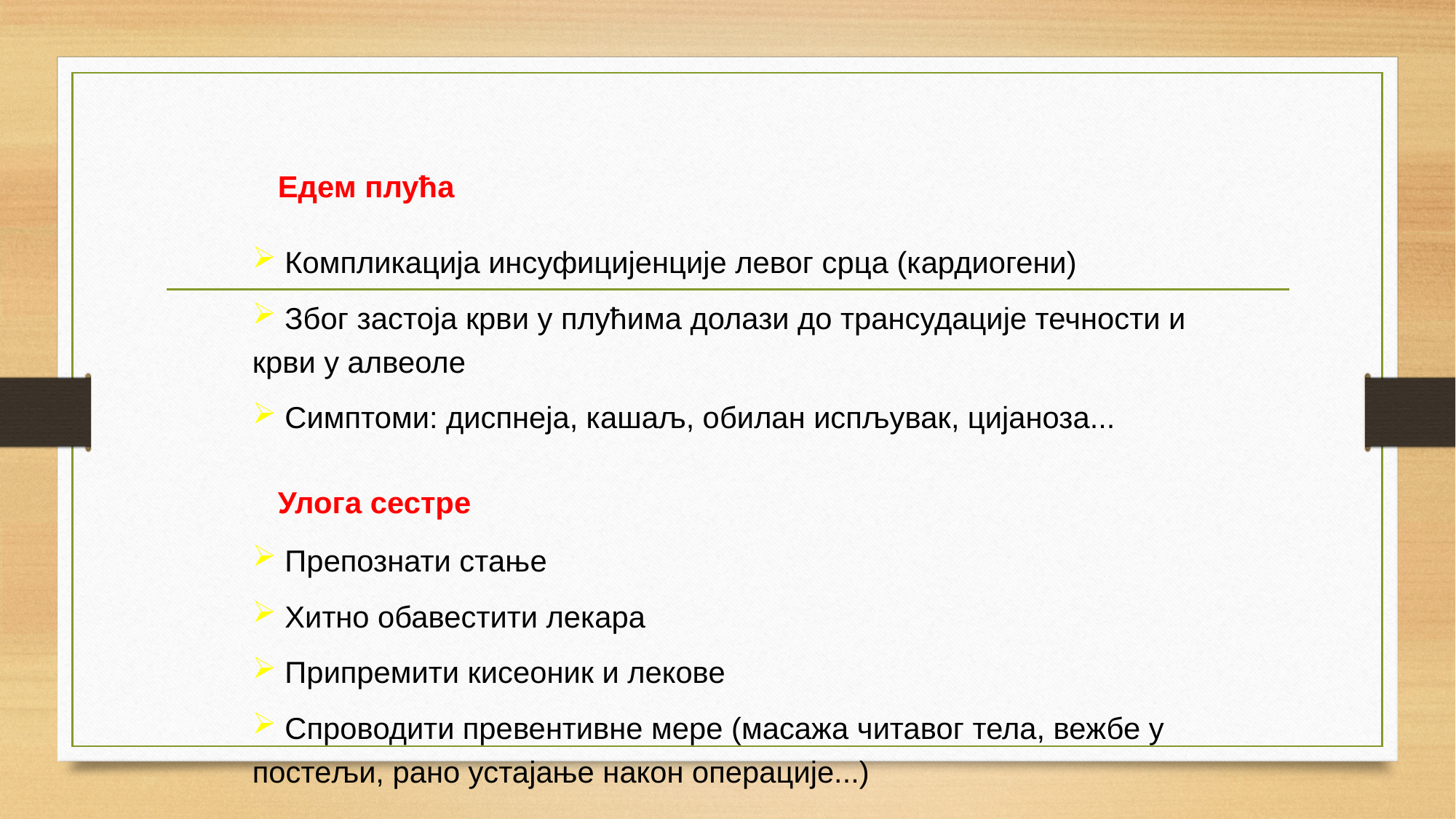

Едем плућа
 Компликација инсуфицијенције левог срца (кардиогени)
 Због застоја крви у плућима долази до трансудације течности и крви у алвеоле
 Симптоми: диспнеја, кашаљ, обилан испљувак, цијаноза...
Улога сестре
 Препознати стање
 Хитно обавестити лекара
 Припремити кисеоник и лекове
 Спроводити превентивне мере (масажа читавог тела, вежбе у постељи, рано устајање након операције...)